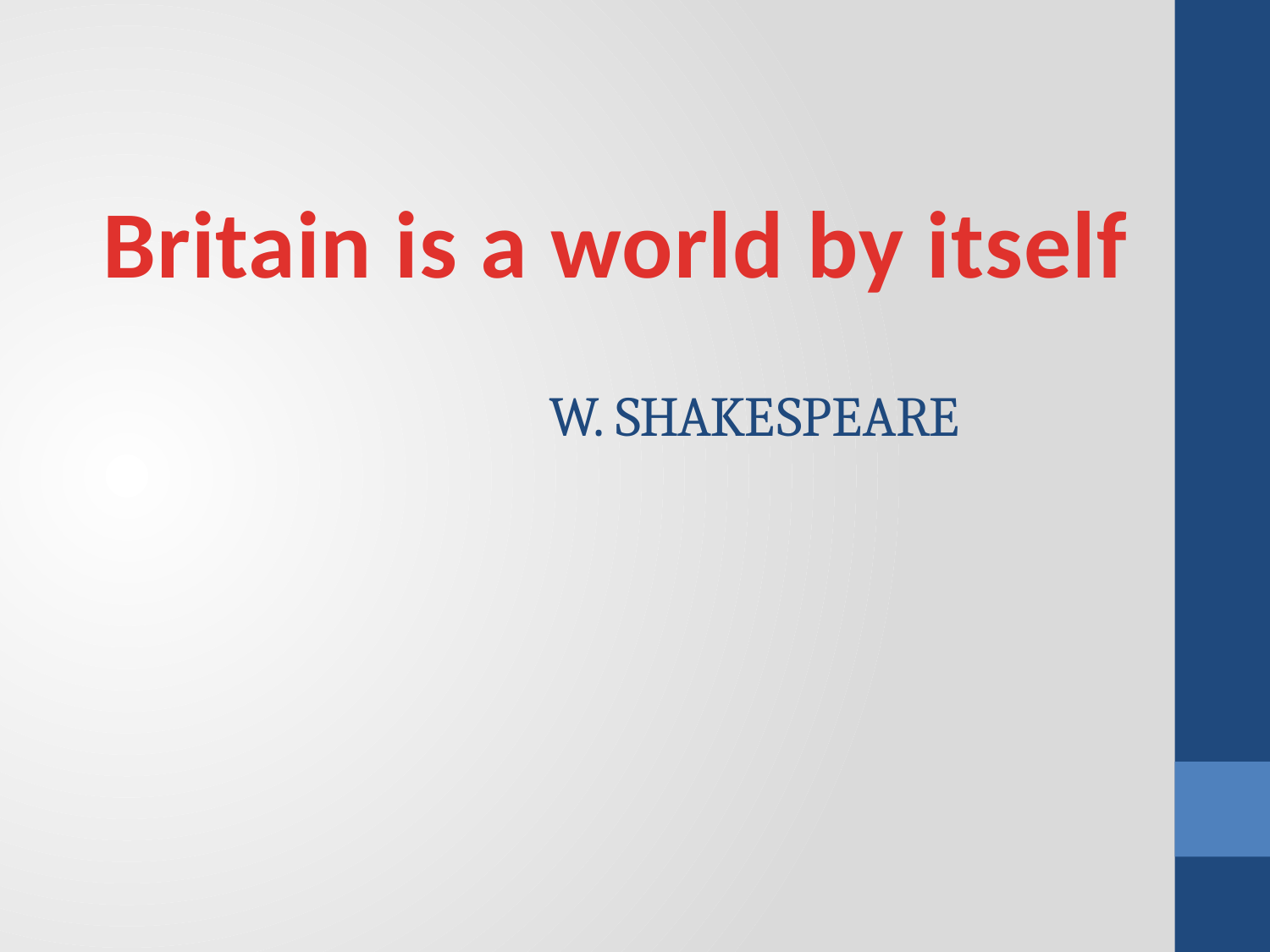

Britain is a world by itself
# W. Shakespeare